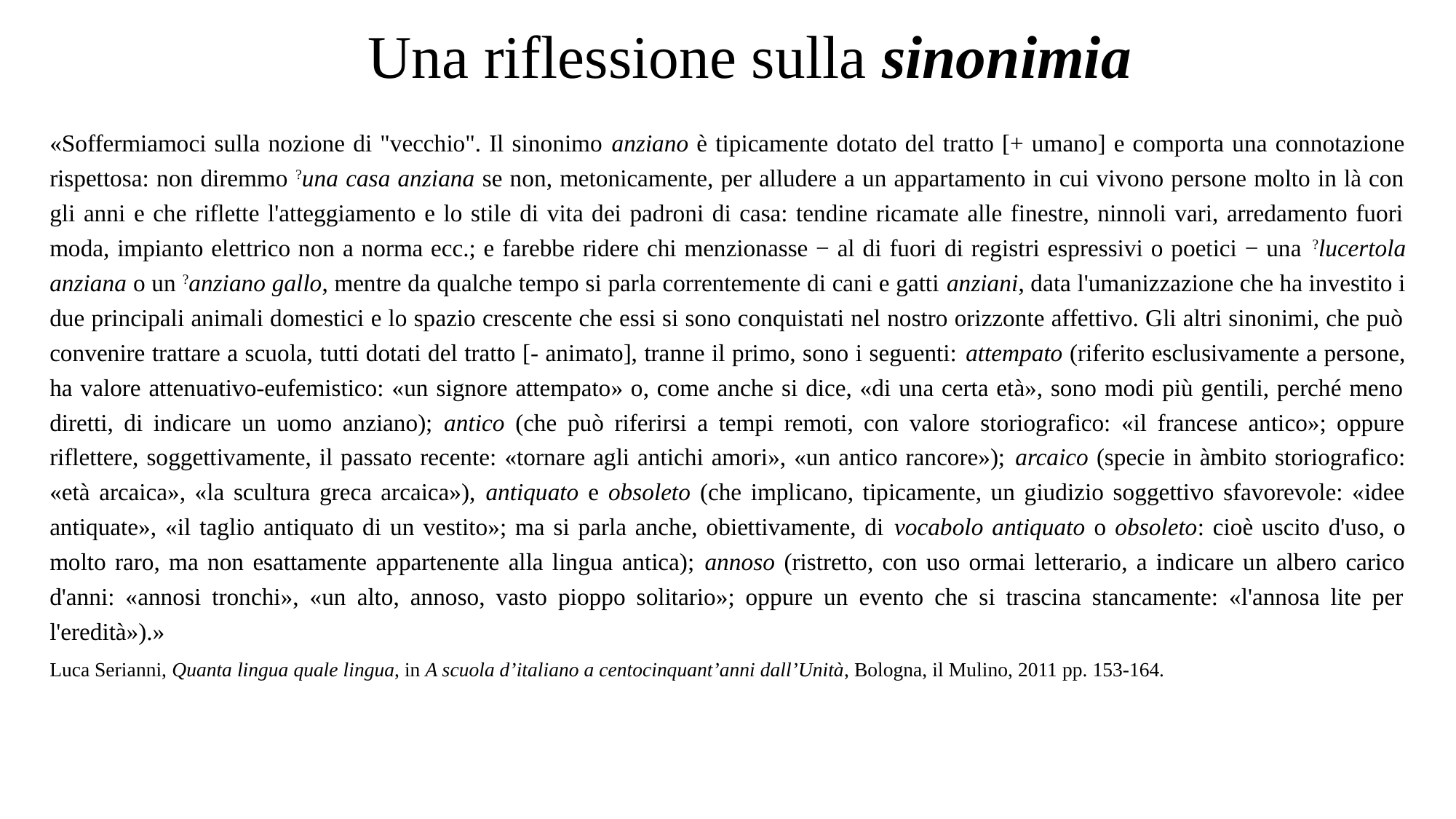

# Una riflessione sulla sinonimia
«Soffermiamoci sulla nozione di "vecchio". Il sinonimo anziano è tipicamente dotato del tratto [+ umano] e comporta una connotazione rispettosa: non diremmo ?una casa anziana se non, metonicamente, per alludere a un appartamento in cui vivono persone molto in là con gli anni e che riflette l'atteggiamento e lo stile di vita dei padroni di casa: tendine ricamate alle finestre, ninnoli vari, arredamento fuori moda, impianto elettrico non a norma ecc.; e farebbe ridere chi menzionasse − al di fuori di registri espressivi o poetici − una ?lucertola anziana o un ?anziano gallo, mentre da qualche tempo si parla correntemente di cani e gatti anziani, data l'umanizzazione che ha investito i due principali animali domestici e lo spazio crescente che essi si sono conquistati nel nostro orizzonte affettivo. Gli altri sinonimi, che può convenire trattare a scuola, tutti dotati del tratto [- animato], tranne il primo, sono i seguenti: attempato (riferito esclusivamente a persone, ha valore attenuativo-eufemistico: «un signore attempato» o, come anche si dice, «di una certa età», sono modi più gentili, perché meno diretti, di indicare un uomo anziano); antico (che può riferirsi a tempi remoti, con valore storiografico: «il francese antico»; oppure riflettere, soggettivamente, il passato recente: «tornare agli antichi amori», «un antico rancore»); arcaico (specie in àmbito storiografico: «età arcaica», «la scultura greca arcaica»), antiquato e obsoleto (che implicano, tipicamente, un giudizio soggettivo sfavorevole: «idee antiquate», «il taglio antiquato di un vestito»; ma si parla anche, obiettivamente, di vocabolo antiquato o obsoleto: cioè uscito d'uso, o molto raro, ma non esattamente appartenente alla lingua antica); annoso (ristretto, con uso ormai letterario, a indicare un albero carico d'anni: «annosi tronchi», «un alto, annoso, vasto pioppo solitario»; oppure un evento che si trascina stancamente: «l'annosa lite per l'eredità»).»
Luca Serianni, Quanta lingua quale lingua, in A scuola d’italiano a centocinquant’anni dall’Unità, Bologna, il Mulino, 2011 pp. 153-164.